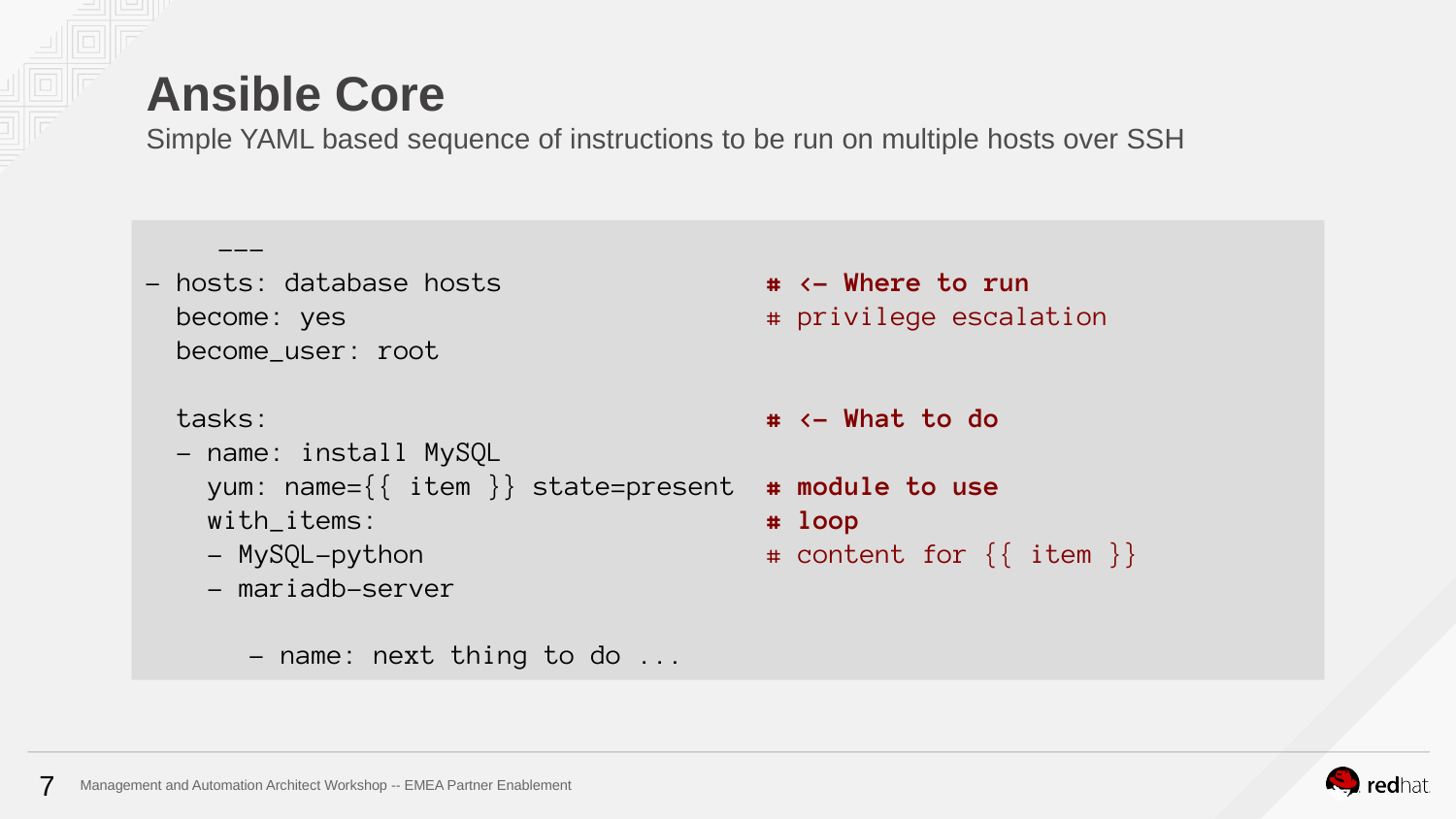

# Ansible Core
Simple YAML based sequence of instructions to be run on multiple hosts over SSH
---
- hosts: database hosts                 # <- Where to run
  become: yes                           # privilege escalation
  become_user: root
  tasks:                                # <- What to do
  - name: install MySQL
    yum: name={{ item }} state=present  # module to use
    with_items:                         # loop
    - MySQL-python                      # content for {{ item }}
    - mariadb-server

  - name: next thing to do ...

7